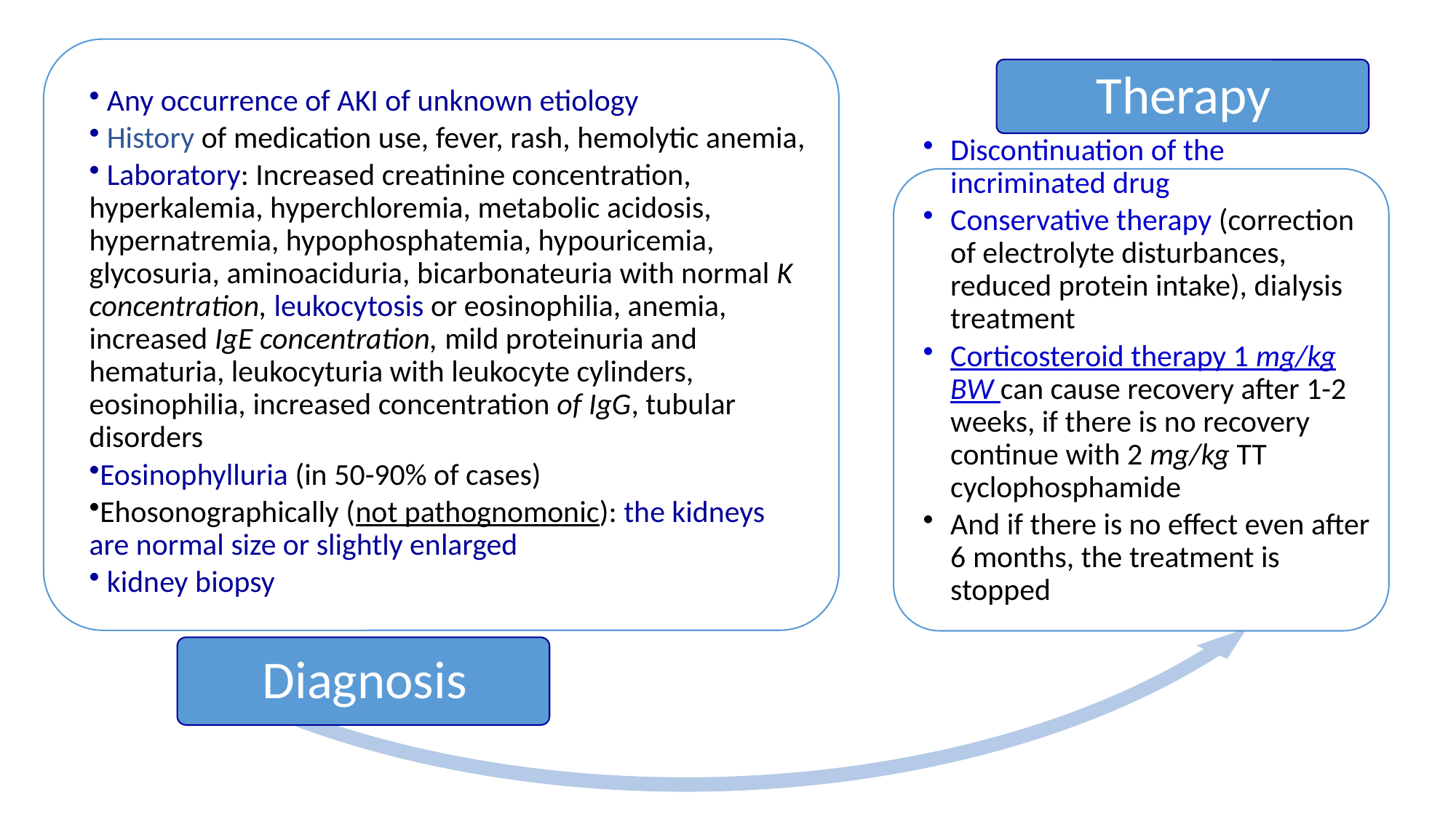

Any occurrence of AKI of unknown etiology
 History of medication use, fever, rash, hemolytic anemia,
 Laboratory: Increased creatinine concentration, hyperkalemia, hyperchloremia, metabolic acidosis, hypernatremia, hypophosphatemia, hypouricemia, glycosuria, aminoaciduria, bicarbonateuria with normal K concentration, leukocytosis or eosinophilia, anemia, increased IgE concentration, mild proteinuria and hematuria, leukocyturia with leukocyte cylinders, eosinophilia, increased concentration of IgG, tubular disorders
Eosinophylluria (in 50-90% of cases)
Ehosonographically (not pathognomonic): the kidneys are normal size or slightly enlarged
 kidney biopsy
Diagnosis
Discontinuation of the incriminated drug
Conservative therapy (correction of electrolyte disturbances, reduced protein intake), dialysis treatment
Corticosteroid therapy 1 mg/kg BW can cause recovery after 1-2 weeks, if there is no recovery continue with 2 mg/kg TT cyclophosphamide
And if there is no effect even after 6 months, the treatment is stopped
Therapy